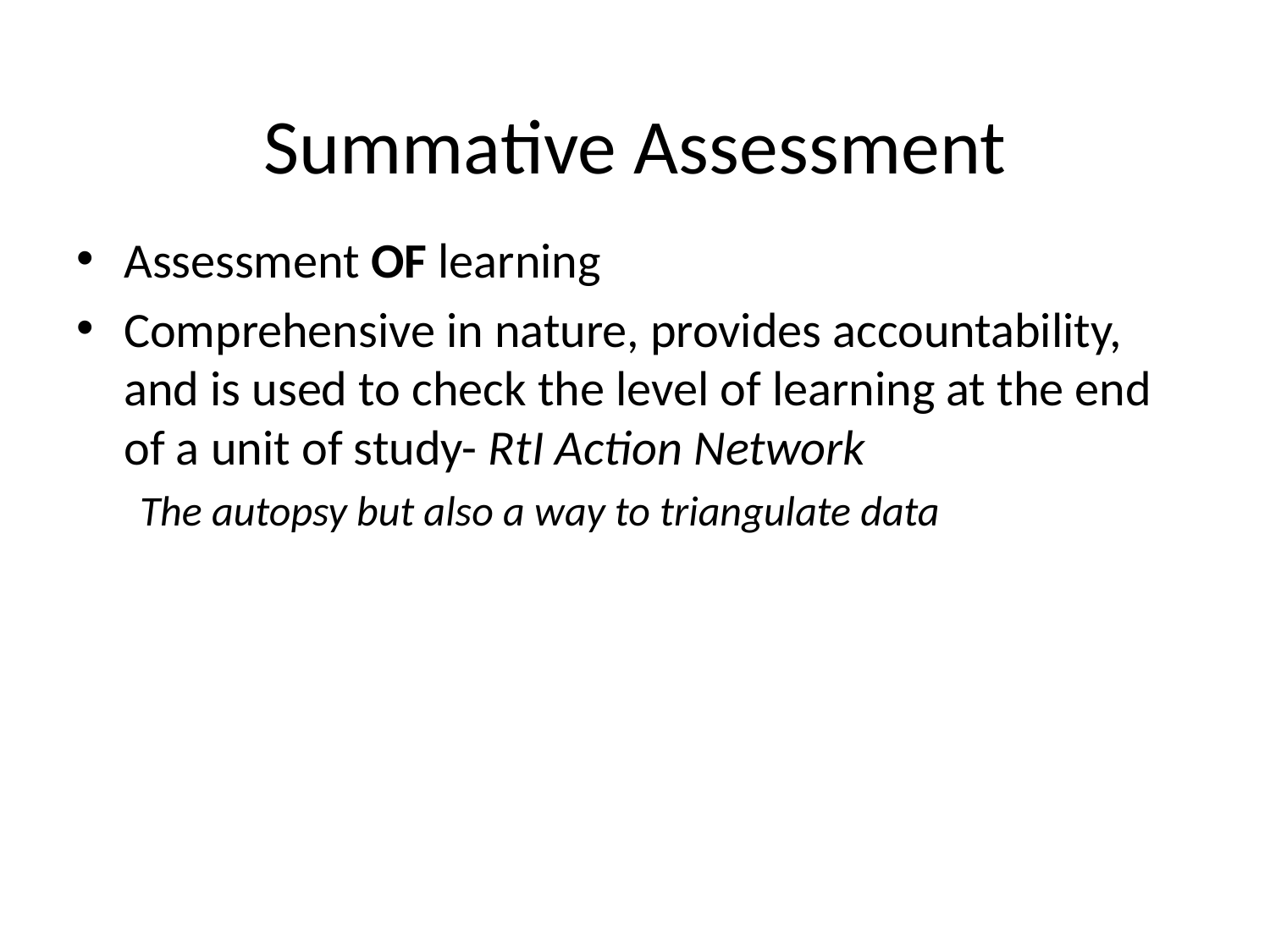

# Summative Assessment
Assessment OF learning
Comprehensive in nature, provides accountability, and is used to check the level of learning at the end of a unit of study- RtI Action Network
The autopsy but also a way to triangulate data